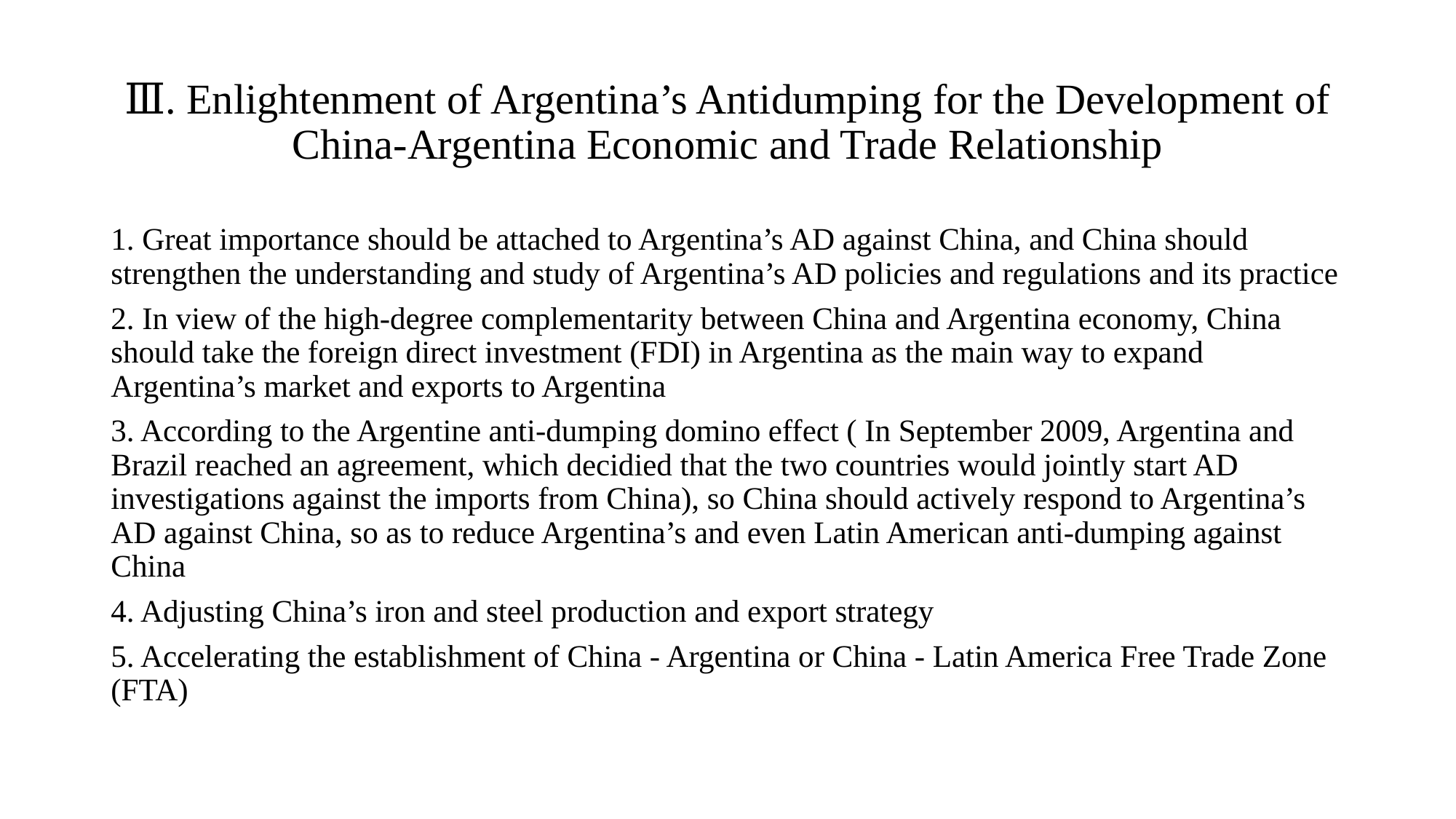

# Ⅲ. Enlightenment of Argentina’s Antidumping for the Development of China-Argentina Economic and Trade Relationship
1. Great importance should be attached to Argentina’s AD against China, and China should strengthen the understanding and study of Argentina’s AD policies and regulations and its practice
2. In view of the high-degree complementarity between China and Argentina economy, China should take the foreign direct investment (FDI) in Argentina as the main way to expand Argentina’s market and exports to Argentina
3. According to the Argentine anti-dumping domino effect ( In September 2009, Argentina and Brazil reached an agreement, which decidied that the two countries would jointly start AD investigations against the imports from China), so China should actively respond to Argentina’s AD against China, so as to reduce Argentina’s and even Latin American anti-dumping against China
4. Adjusting China’s iron and steel production and export strategy
5. Accelerating the establishment of China - Argentina or China - Latin America Free Trade Zone (FTA)